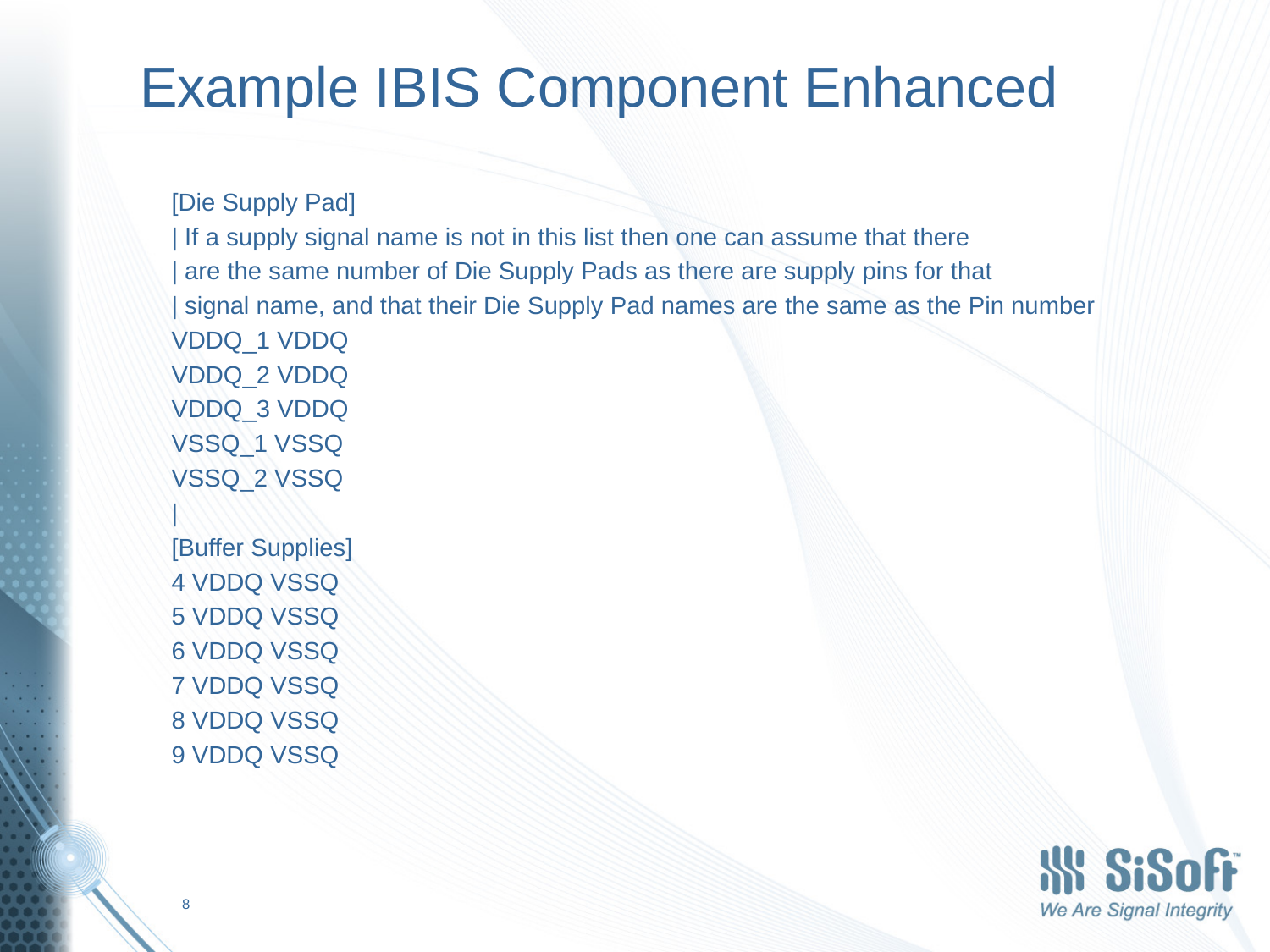

# Example IBIS Component Enhanced
[Die Supply Pad]
| If a supply signal name is not in this list then one can assume that there
| are the same number of Die Supply Pads as there are supply pins for that
| signal name, and that their Die Supply Pad names are the same as the Pin number
VDDQ_1 VDDQ
VDDQ_2 VDDQ
VDDQ_3 VDDQ
VSSQ_1 VSSQ
VSSQ_2 VSSQ
|
[Buffer Supplies]
4 VDDQ VSSQ
5 VDDQ VSSQ
6 VDDQ VSSQ
7 VDDQ VSSQ
8 VDDQ VSSQ
9 VDDQ VSSQ
8